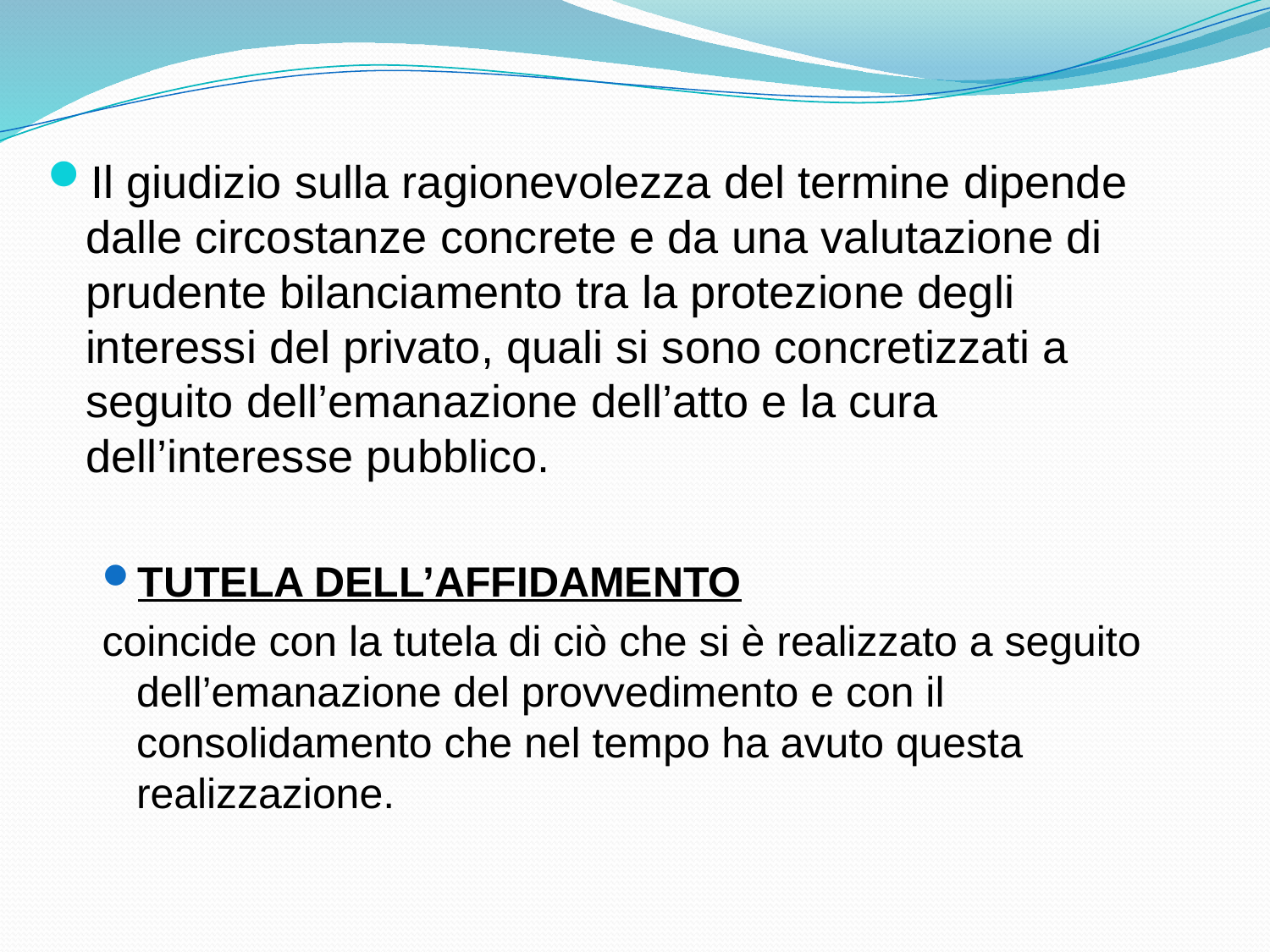

Il giudizio sulla ragionevolezza del termine dipende dalle circostanze concrete e da una valutazione di prudente bilanciamento tra la protezione degli interessi del privato, quali si sono concretizzati a seguito dell’emanazione dell’atto e la cura dell’interesse pubblico.

TUTELA DELL’AFFIDAMENTO
coincide con la tutela di ciò che si è realizzato a seguito dell’emanazione del provvedimento e con il consolidamento che nel tempo ha avuto questa realizzazione.